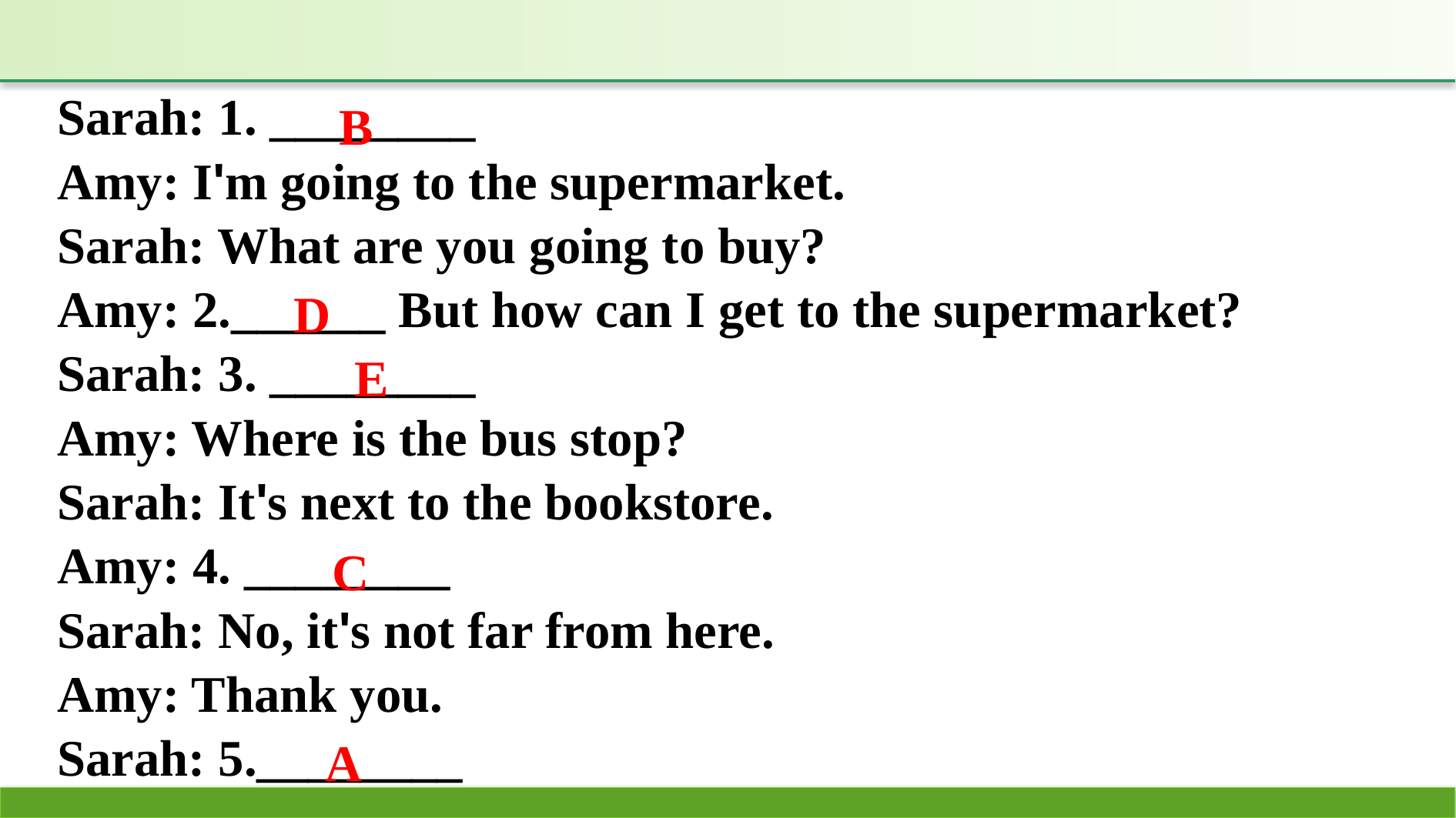

Sarah: 1. ________
Amy: I'm going to the supermarket.
Sarah: What are you going to buy?
Amy: 2.______ But how can I get to the supermarket?
Sarah: 3. ________ 
Amy: Where is the bus stop?
Sarah: It's next to the bookstore.
Amy: 4. ________ 
Sarah: No, it's not far from here.
Amy: Thank you.
Sarah: 5.________
B
D
E
C
A